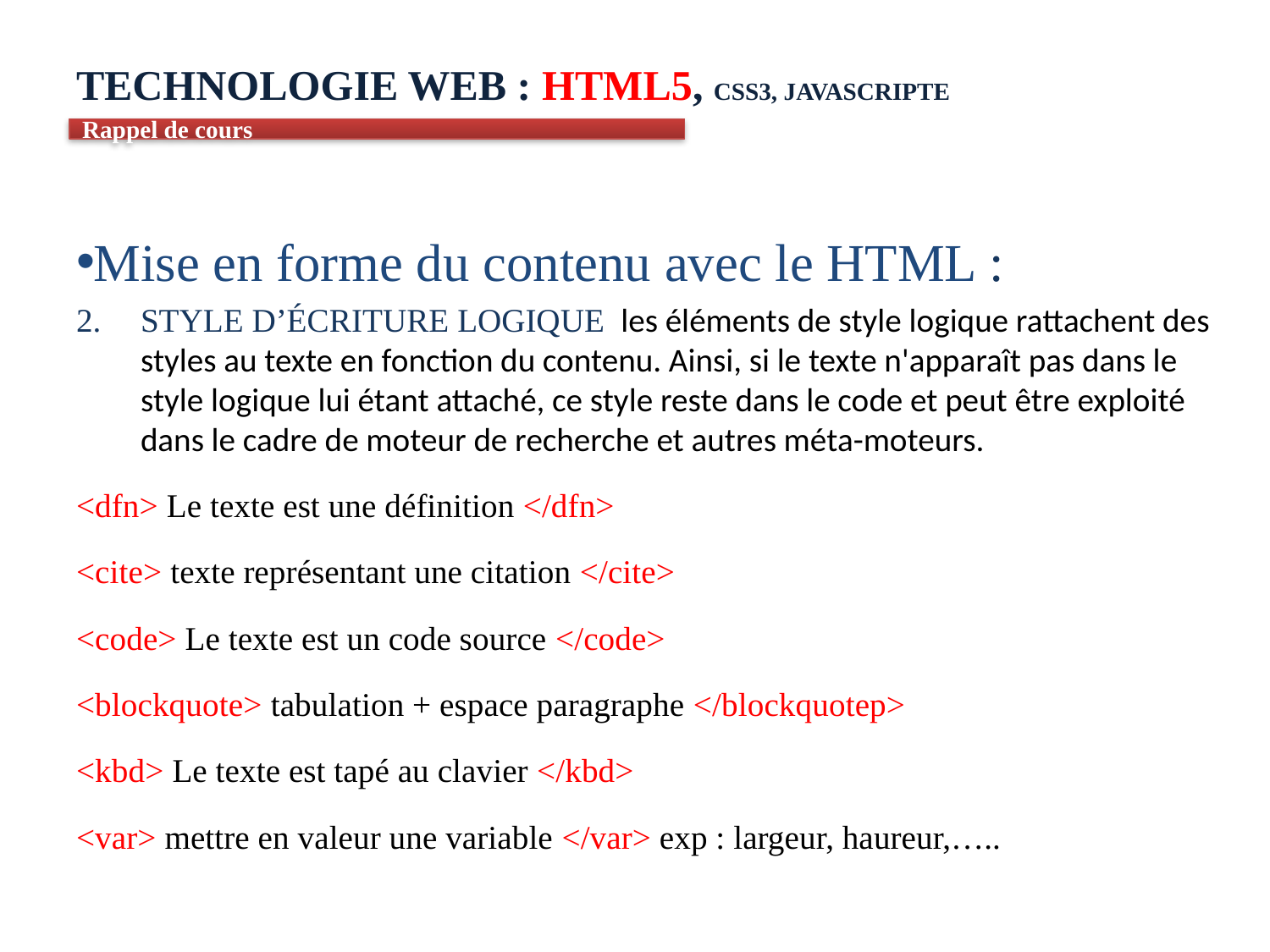

# TECHNOLOGIE WEB : HTML5, CSS3, JAVASCRIPTE
Rappel de cours
Mise en forme du contenu avec le HTML :
Style d’écriture logique  les éléments de style logique rattachent des styles au texte en fonction du contenu. Ainsi, si le texte n'apparaît pas dans le style logique lui étant attaché, ce style reste dans le code et peut être exploité dans le cadre de moteur de recherche et autres méta-moteurs.
<dfn> Le texte est une définition </dfn>
<cite> texte représentant une citation </cite>
<code> Le texte est un code source </code>
<blockquote> tabulation + espace paragraphe </blockquotep>
<kbd> Le texte est tapé au clavier </kbd>
<var> mettre en valeur une variable </var> exp : largeur, haureur,…..